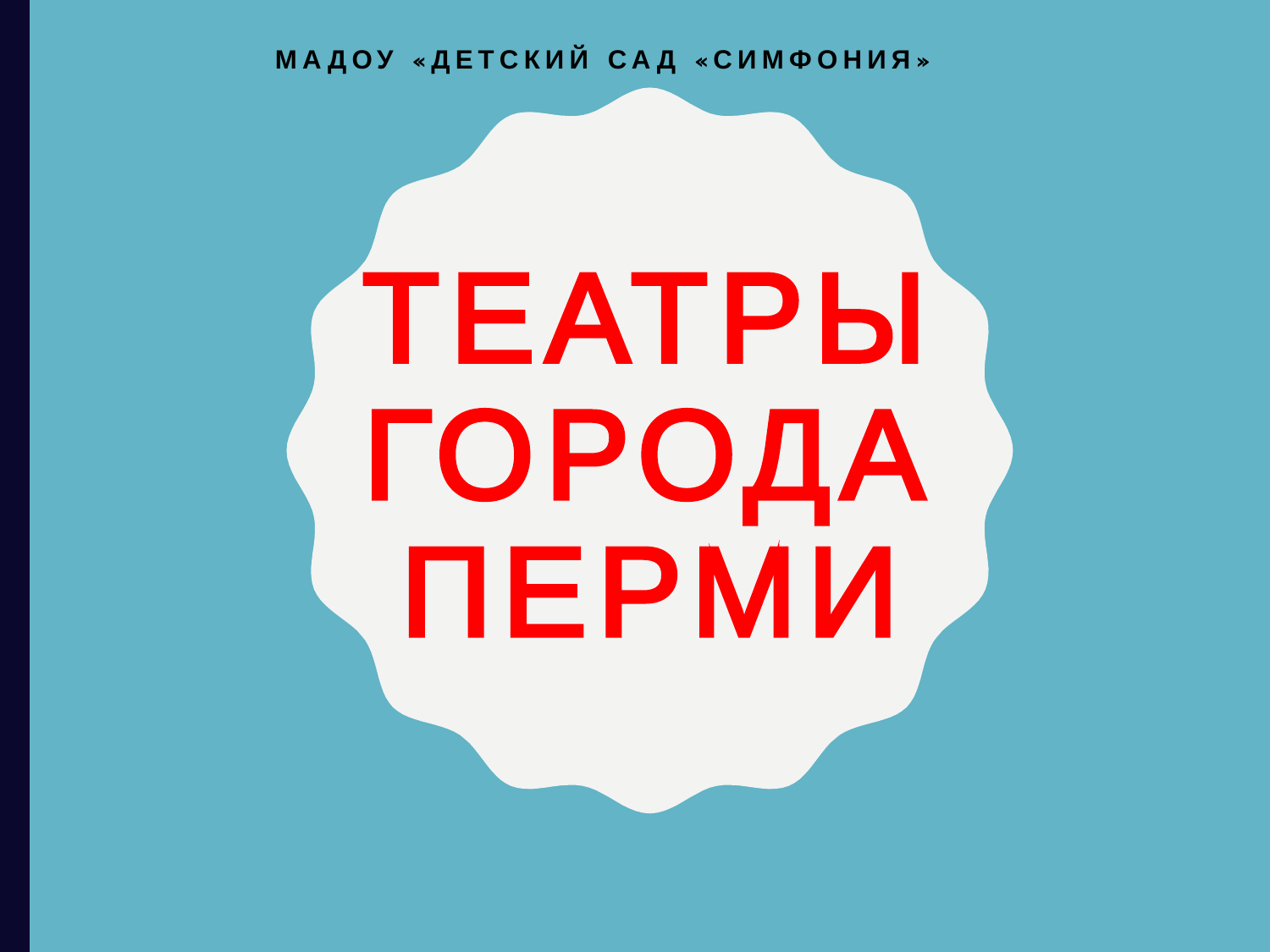

МАДОУ «Детский сад «Симфония»
# Театры города Перми